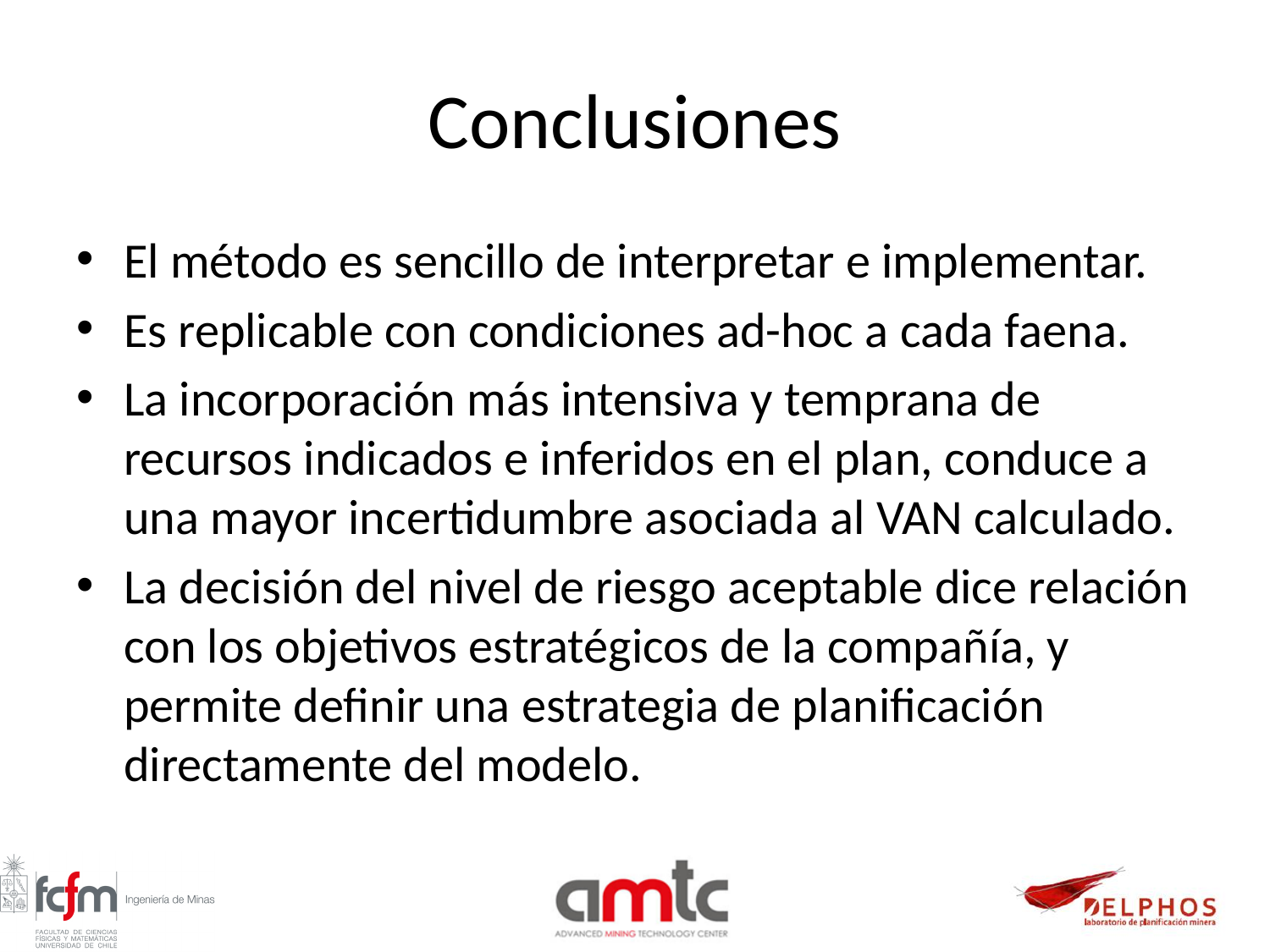

# Conclusiones
El método es sencillo de interpretar e implementar.
Es replicable con condiciones ad-hoc a cada faena.
La incorporación más intensiva y temprana de recursos indicados e inferidos en el plan, conduce a una mayor incertidumbre asociada al VAN calculado.
La decisión del nivel de riesgo aceptable dice relación con los objetivos estratégicos de la compañía, y permite definir una estrategia de planificación directamente del modelo.